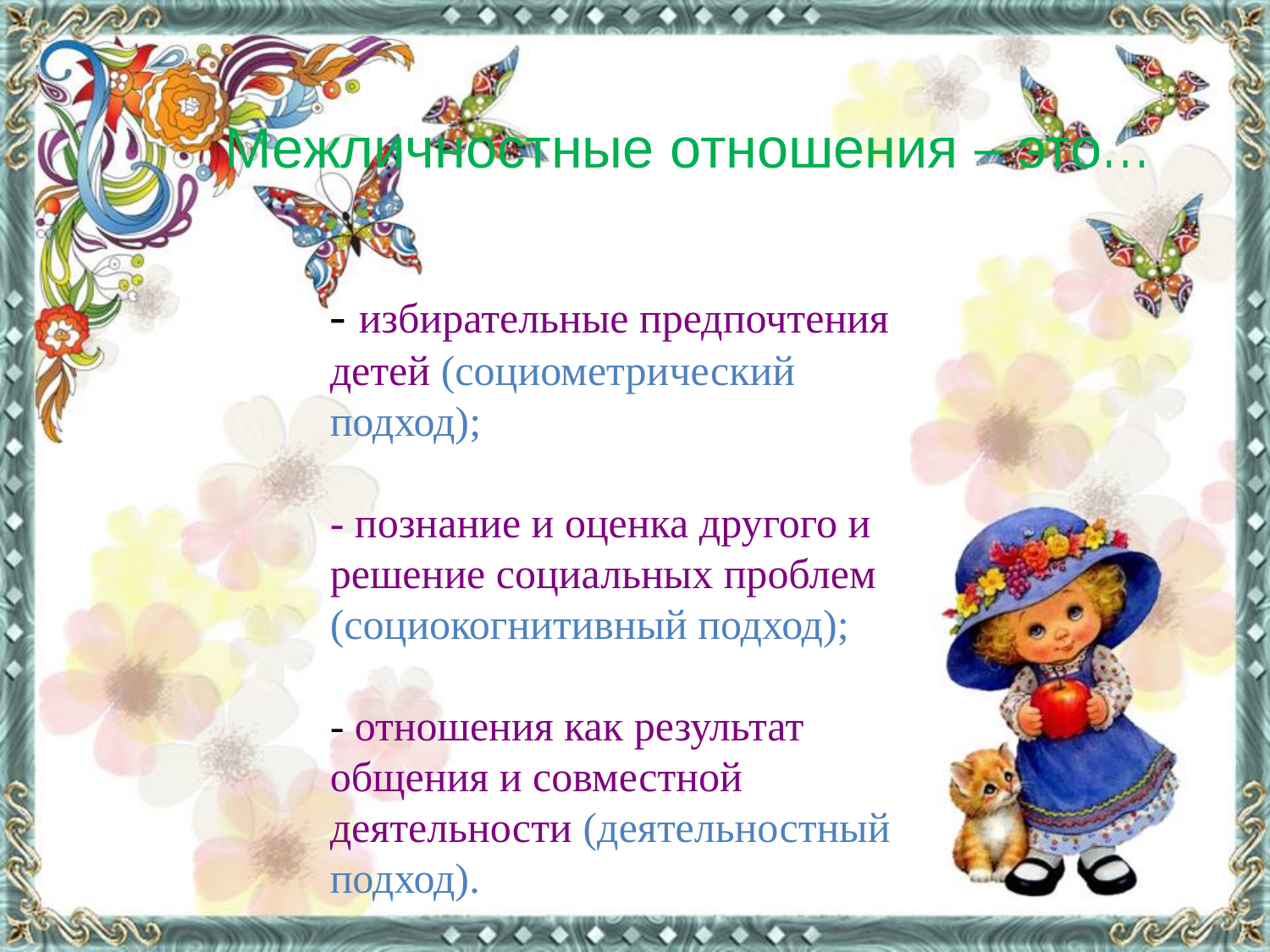

Межличностные отношения – это…
- избирательные предпочтения детей (социометрический подход);

- познание и оценка другого и решение социальных проблем (социокогнитивный подход);

- отношения как результат общения и совместной деятельности (деятельностный подход).